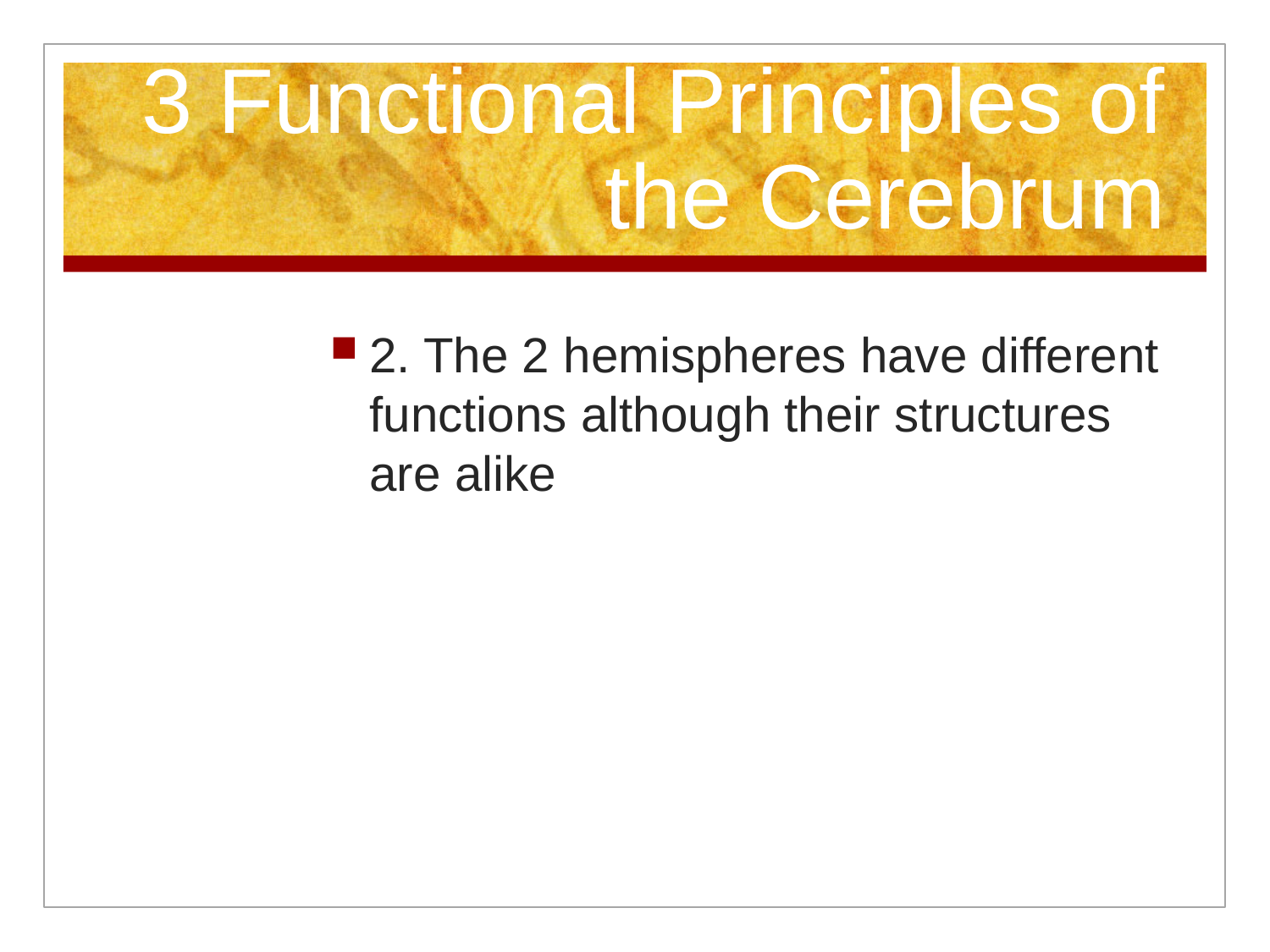

# 3 Functional Principles of the Cerebrum
2. The 2 hemispheres have different functions although their structures are alike